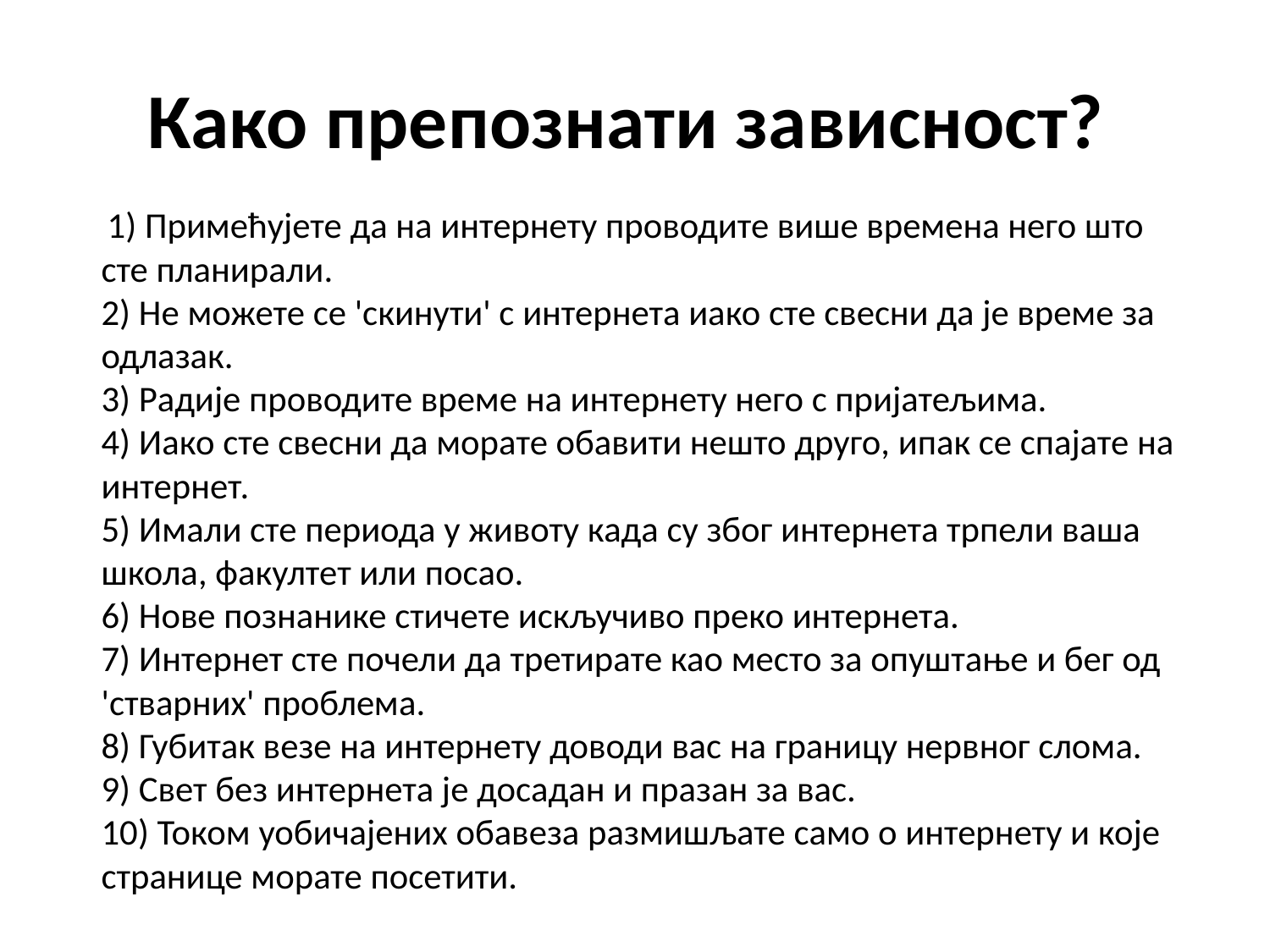

# Како препознати зависност?
      1) Примећујете да на интернету проводите више времена него што сте планирали. 
2) Не можете се 'скинути' с интернета иако сте свесни да је време за одлазак. 
3) Радије проводите време на интернету него с пријатељима. 
4) Иако сте свесни да морате обавити нешто друго, ипак се спајате на интернет. 
5) Имали сте периода у животу када су због интернета трпели ваша школа, факултет или посао. 
6) Нове познанике стичете искључиво преко интернета. 
7) Интернет сте почели да третирате као место за опуштање и бег од 'стварних' проблема. 
8) Губитак везе на интернету доводи вас на границу нервног слома. 
9) Свет без интернета је досадан и празан за вас. 
10) Током уобичајених обавеза размишљате само о интернету и које странице морате посетити.